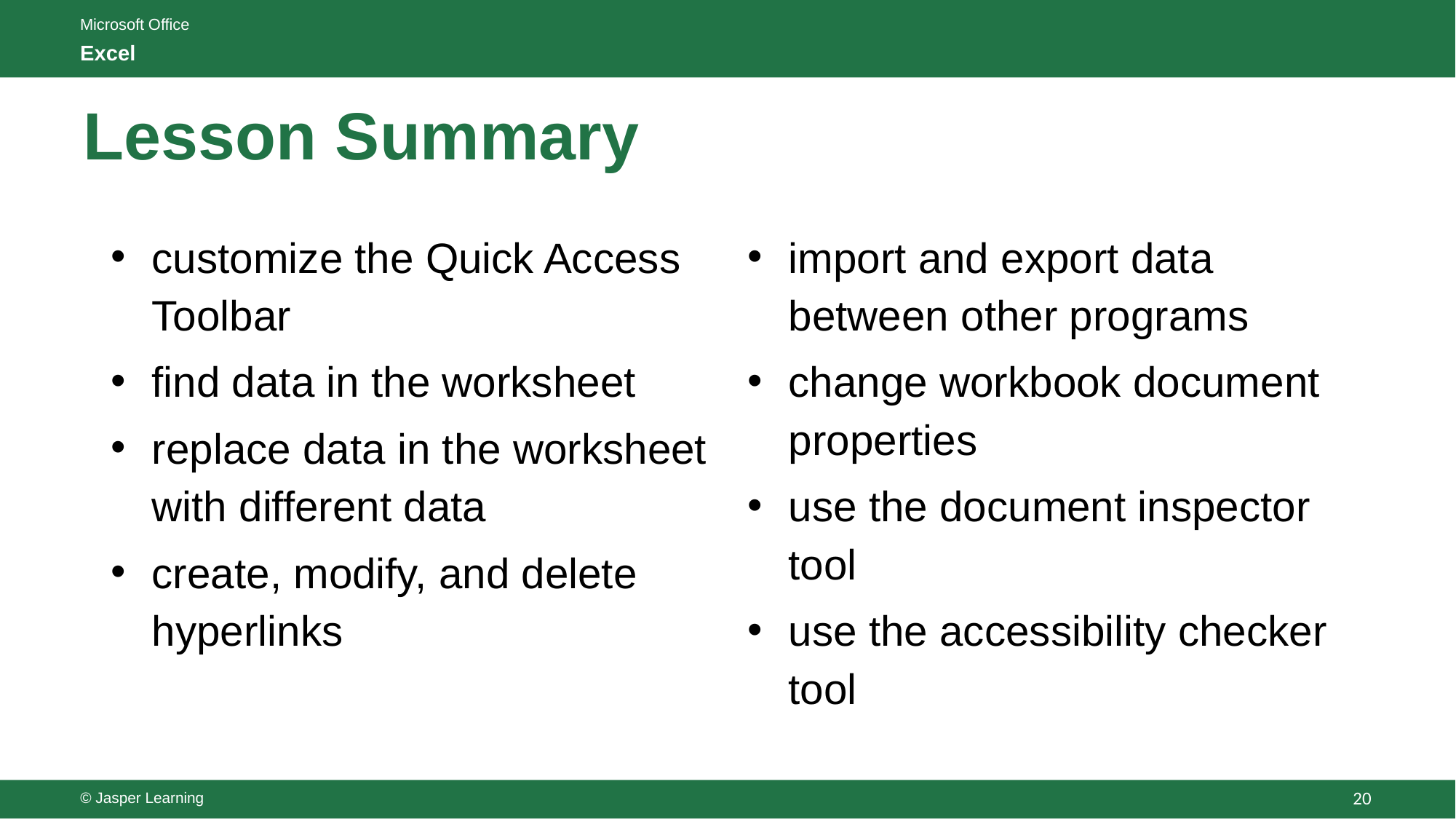

# Lesson Summary
customize the Quick Access Toolbar
find data in the worksheet
replace data in the worksheet with different data
create, modify, and delete hyperlinks
​import and export data between other programs
change workbook document properties
use the document inspector tool
use the accessibility checker tool
© Jasper Learning
20